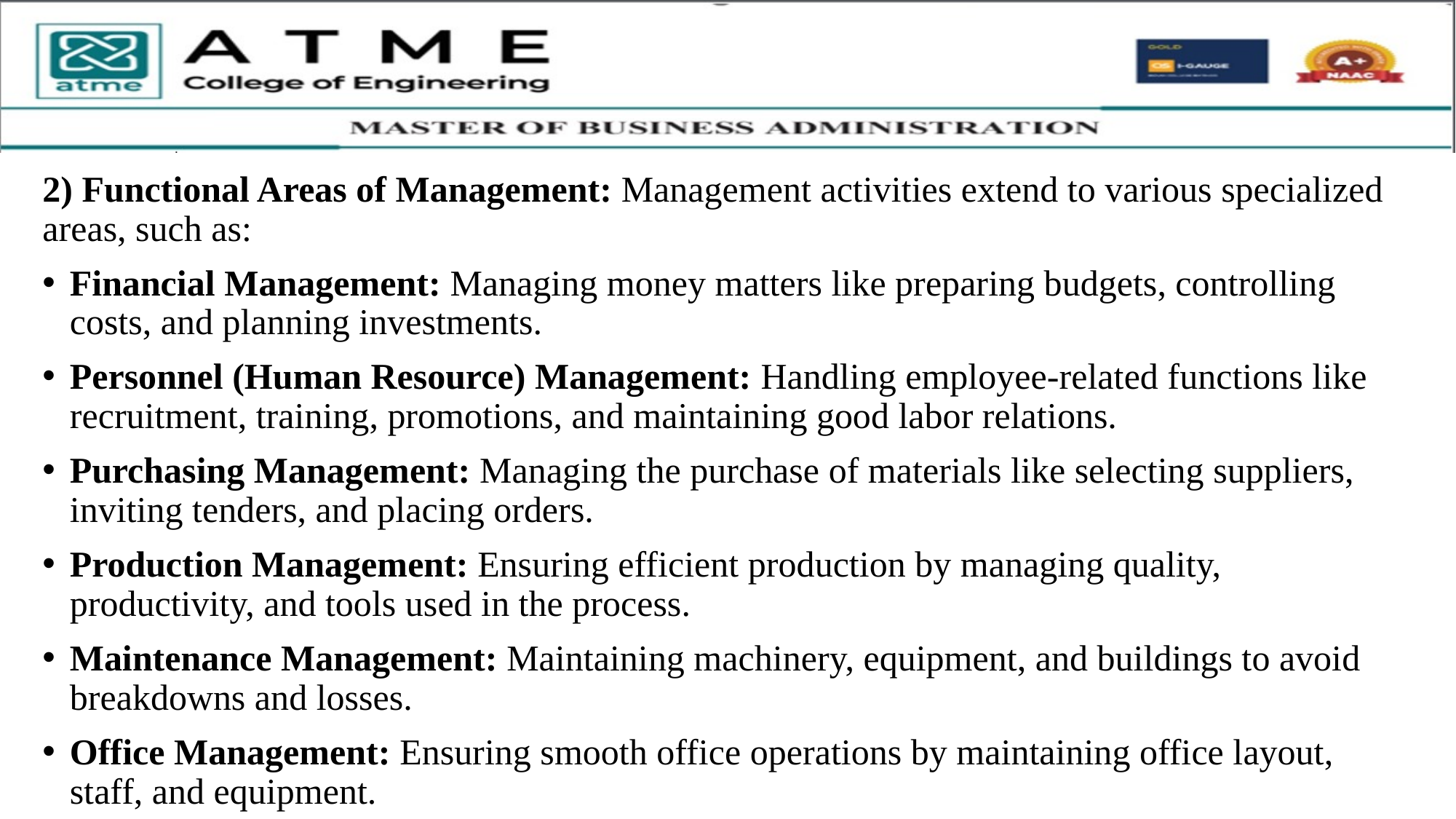

2) Functional Areas of Management: Management activities extend to various specialized areas, such as:
Financial Management: Managing money matters like preparing budgets, controlling costs, and planning investments.
Personnel (Human Resource) Management: Handling employee-related functions like recruitment, training, promotions, and maintaining good labor relations.
Purchasing Management: Managing the purchase of materials like selecting suppliers, inviting tenders, and placing orders.
Production Management: Ensuring efficient production by managing quality, productivity, and tools used in the process.
Maintenance Management: Maintaining machinery, equipment, and buildings to avoid breakdowns and losses.
Office Management: Ensuring smooth office operations by maintaining office layout, staff, and equipment.